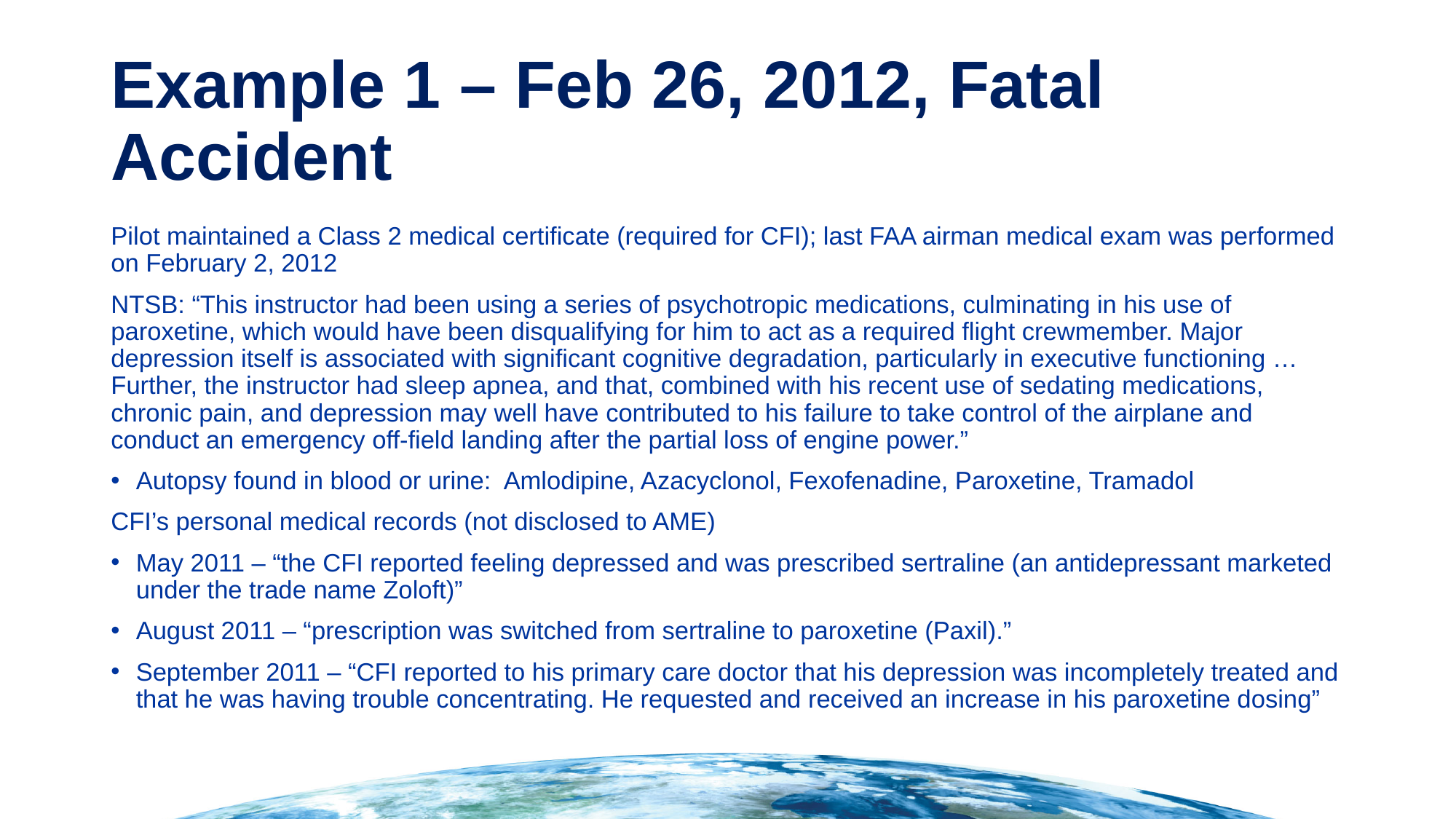

# Example 1 – Feb 26, 2012, Fatal Accident
Pilot maintained a Class 2 medical certificate (required for CFI); last FAA airman medical exam was performed on February 2, 2012
NTSB: “This instructor had been using a series of psychotropic medications, culminating in his use of paroxetine, which would have been disqualifying for him to act as a required flight crewmember. Major depression itself is associated with significant cognitive degradation, particularly in executive functioning … Further, the instructor had sleep apnea, and that, combined with his recent use of sedating medications, chronic pain, and depression may well have contributed to his failure to take control of the airplane and conduct an emergency off-field landing after the partial loss of engine power.”
Autopsy found in blood or urine:  Amlodipine, Azacyclonol, Fexofenadine, Paroxetine, Tramadol
CFI’s personal medical records (not disclosed to AME)
May 2011 – “the CFI reported feeling depressed and was prescribed sertraline (an antidepressant marketed under the trade name Zoloft)”
August 2011 – “prescription was switched from sertraline to paroxetine (Paxil).”
September 2011 – “CFI reported to his primary care doctor that his depression was incompletely treated and that he was having trouble concentrating. He requested and received an increase in his paroxetine dosing”